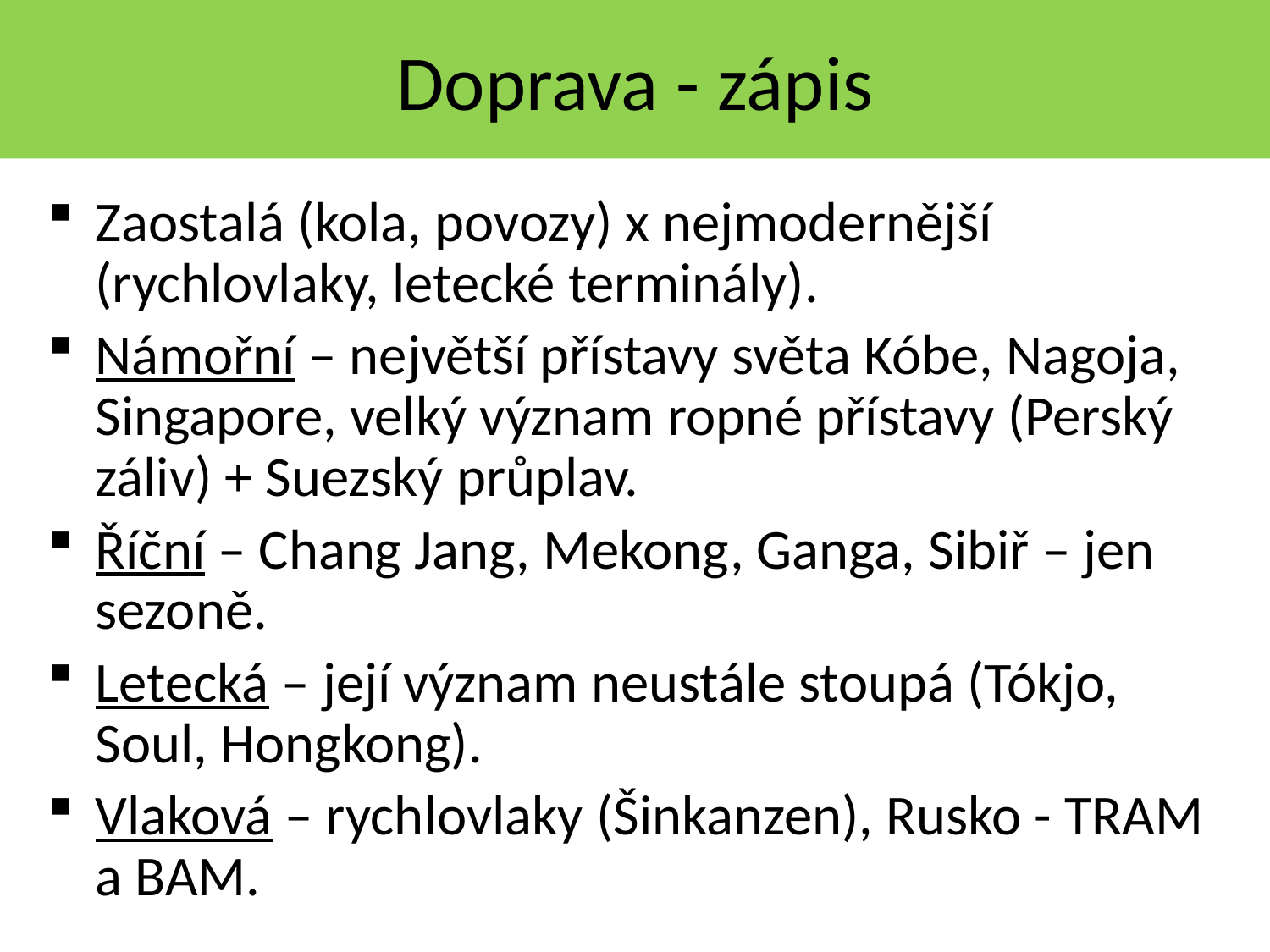

# Doprava - zápis
Zaostalá (kola, povozy) x nejmodernější (rychlovlaky, letecké terminály).
Námořní – největší přístavy světa Kóbe, Nagoja, Singapore, velký význam ropné přístavy (Perský záliv) + Suezský průplav.
Říční – Chang Jang, Mekong, Ganga, Sibiř – jen sezoně.
Letecká – její význam neustále stoupá (Tókjo, Soul, Hongkong).
Vlaková – rychlovlaky (Šinkanzen), Rusko - TRAM a BAM.